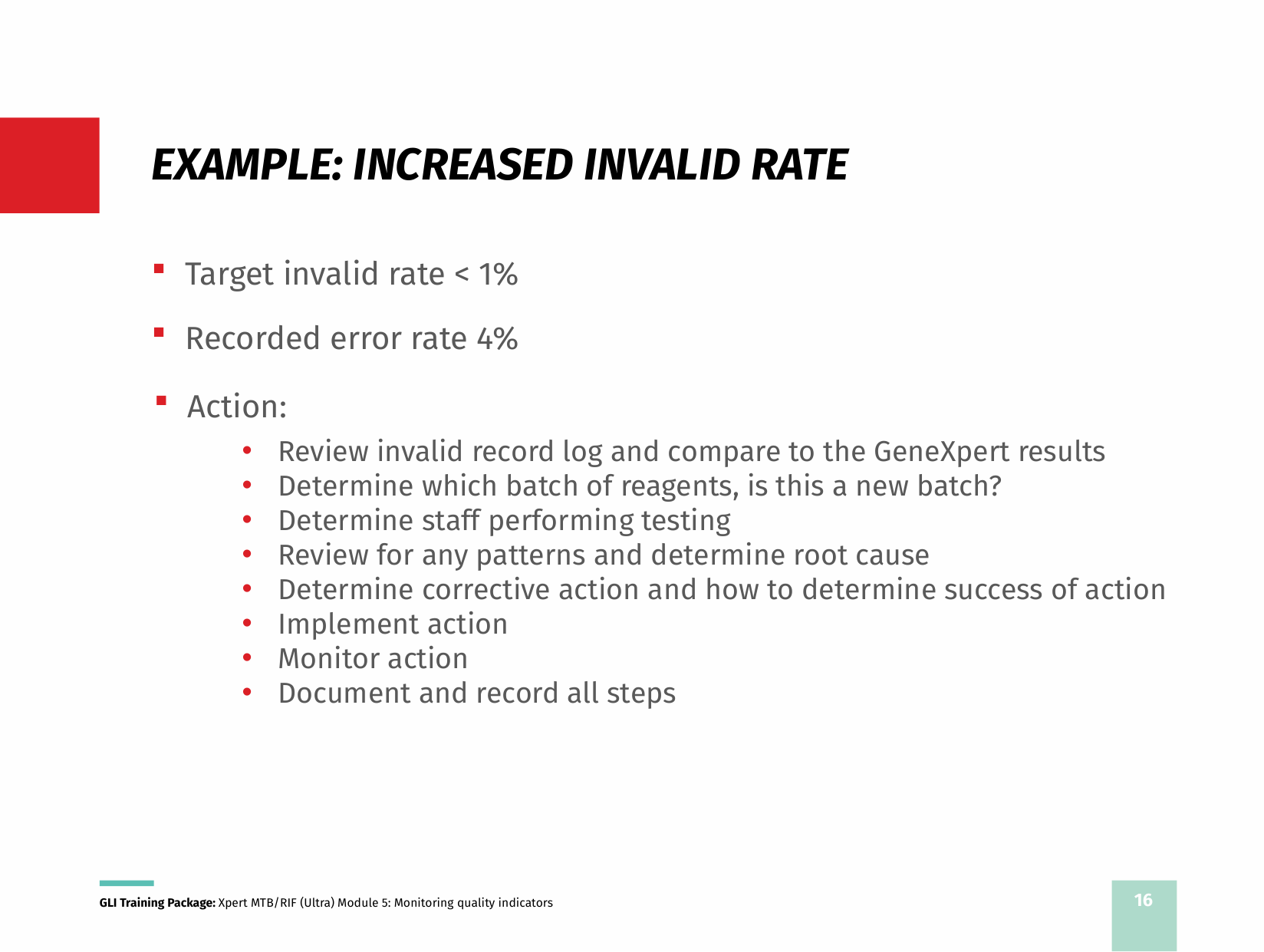

# EXAMPLE: INCREASED INVALID RATE
Target invalid rate < 1%
Recorded error rate 4%

Action:
Review invalid record log and compare to the GeneXpert results
Determine which batch of reagents, is this a new batch?
Determine staff performing testing
Review for any patterns and determine root cause
Determine corrective action and how to determine success of action
Implement action
Monitor action
Document and record all steps